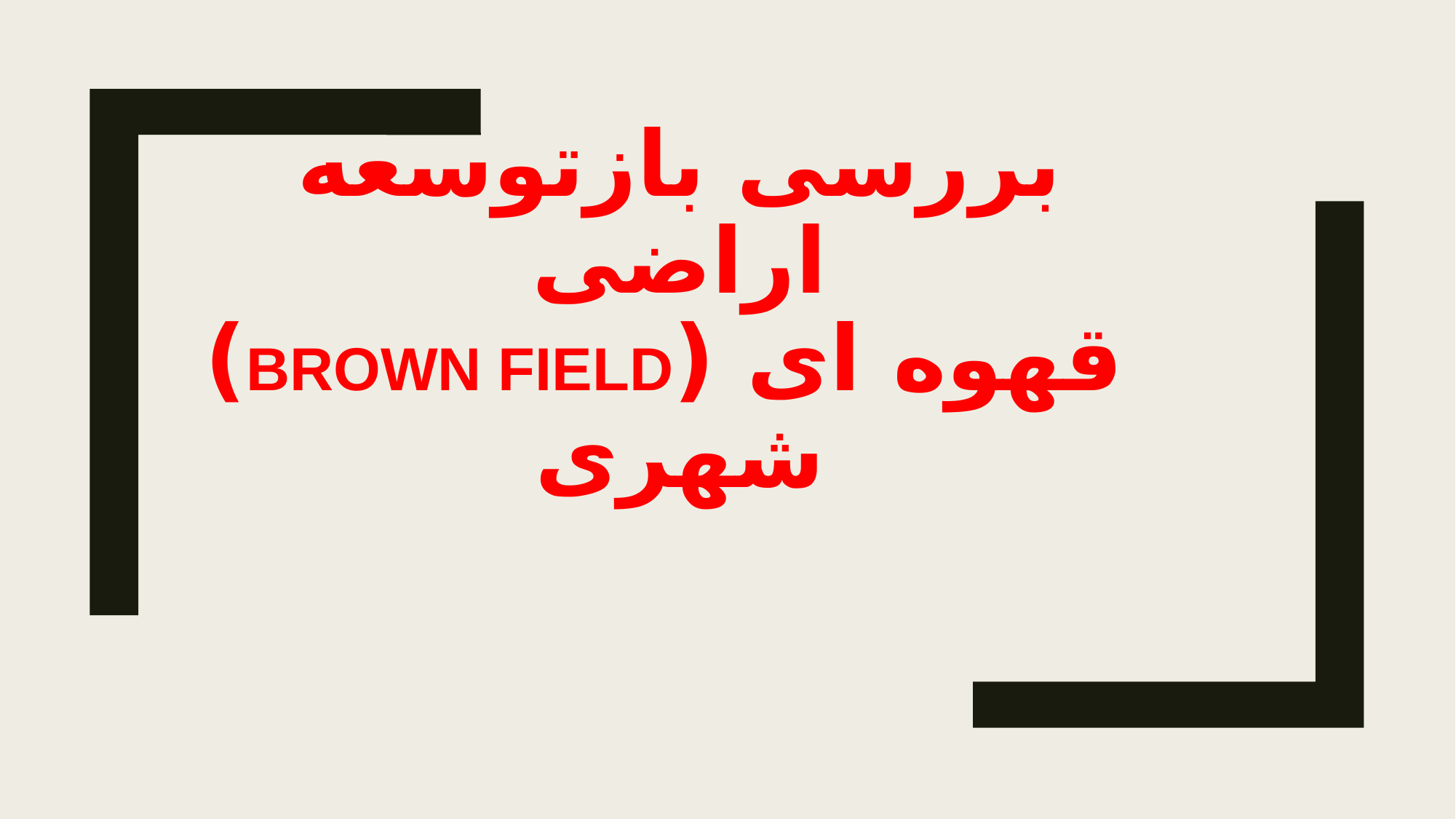

# بررسی بازتوسعه اراضی قهوه ای (BROWN FIELD) شهری